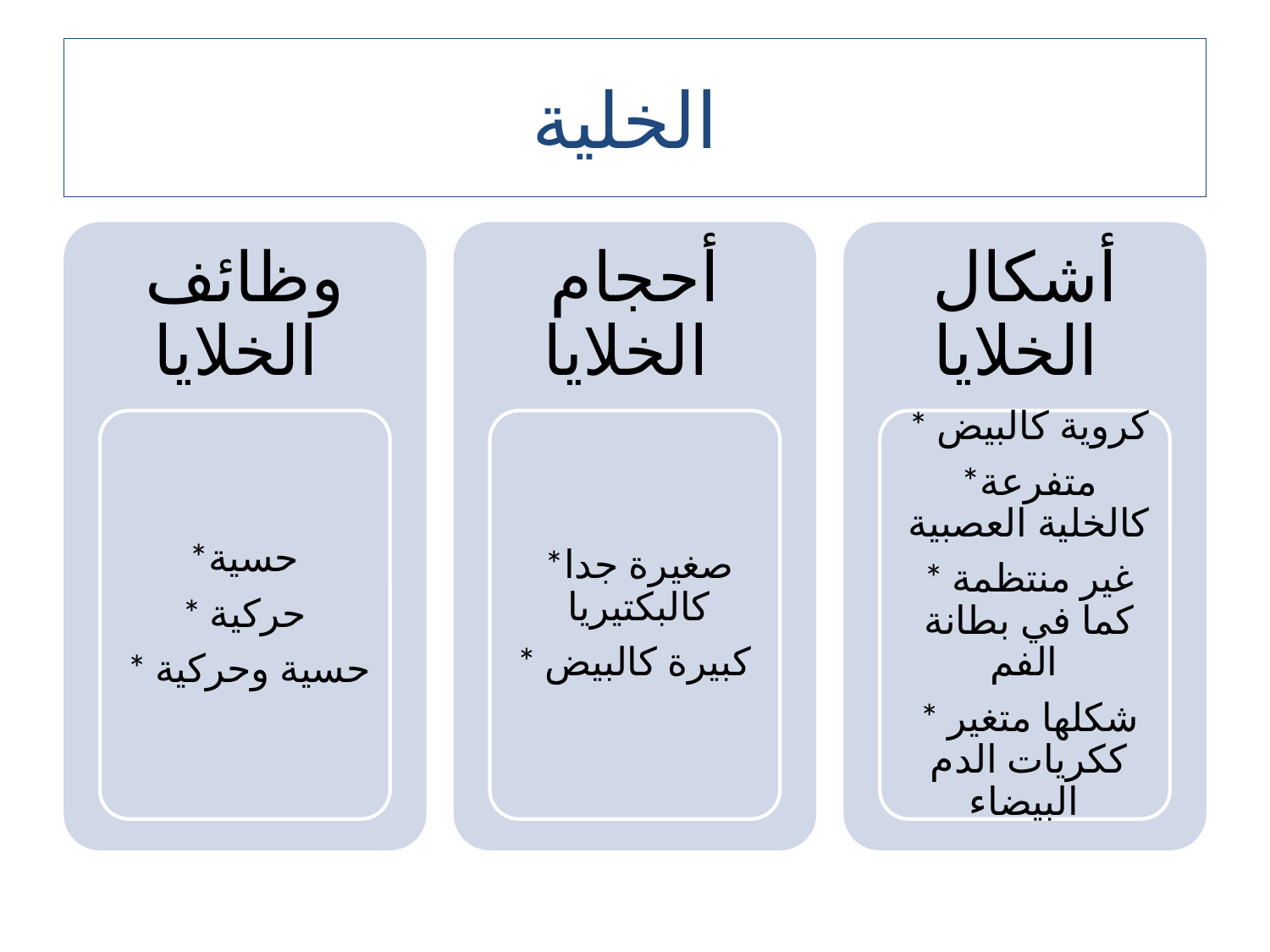

# الخلية
وظائف الخلايا
*حسية
* حركية
* حسية وحركية
أحجام الخلايا
*صغيرة جدا كالبكتيريا
* كبيرة كالبيض
أشكال الخلايا
* كروية كالبيض
*متفرعة كالخلية العصبية
* غير منتظمة كما في بطانة الفم
* شكلها متغير ككريات الدم البيضاء